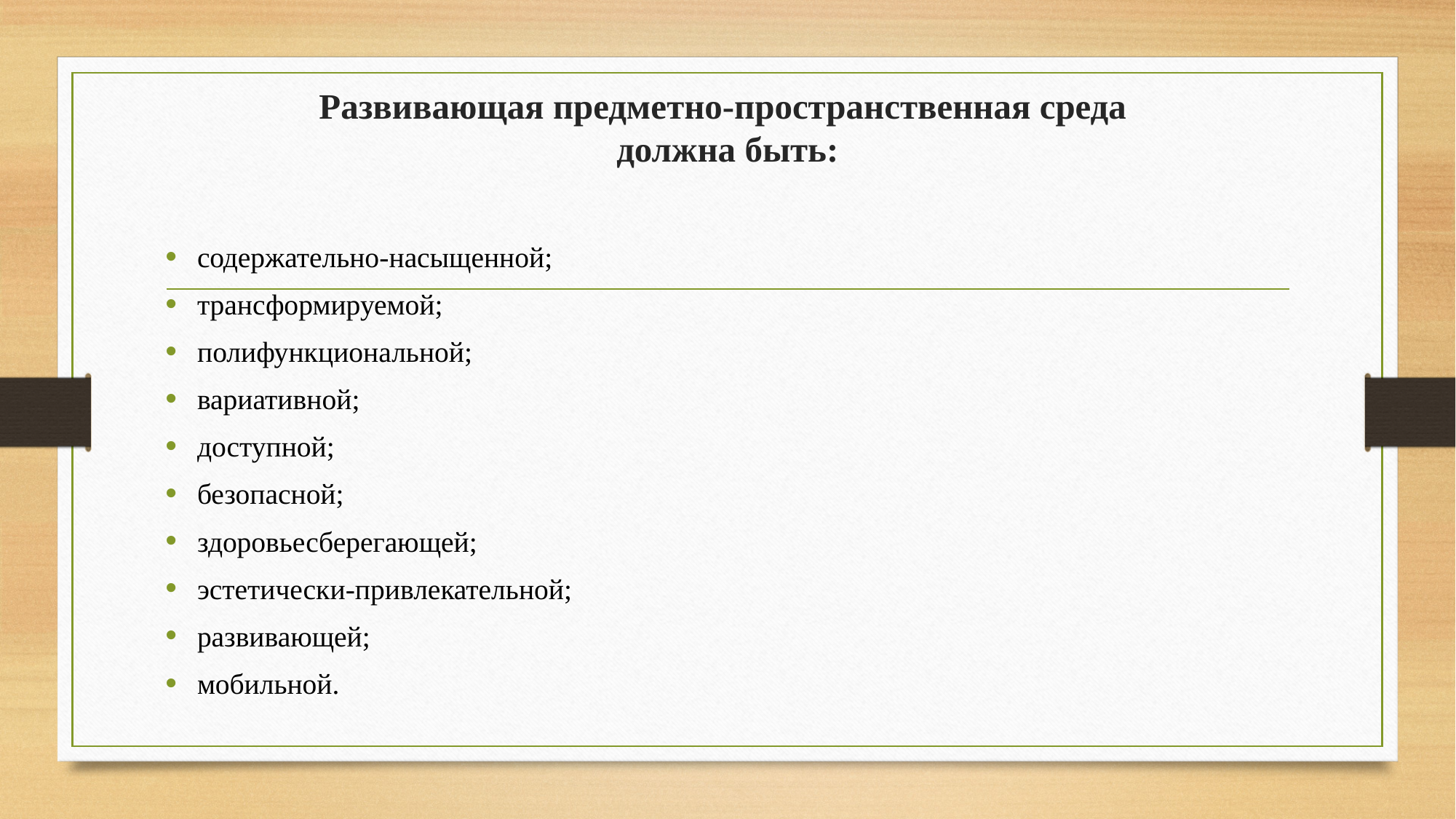

# Развивающая предметно-пространственная среда должна быть:
содержательно-насыщенной;
трансформируемой;
полифункциональной;
вариативной;
доступной;
безопасной;
здоровьесберегающей;
эстетически-привлекательной;
развивающей;
мобильной.